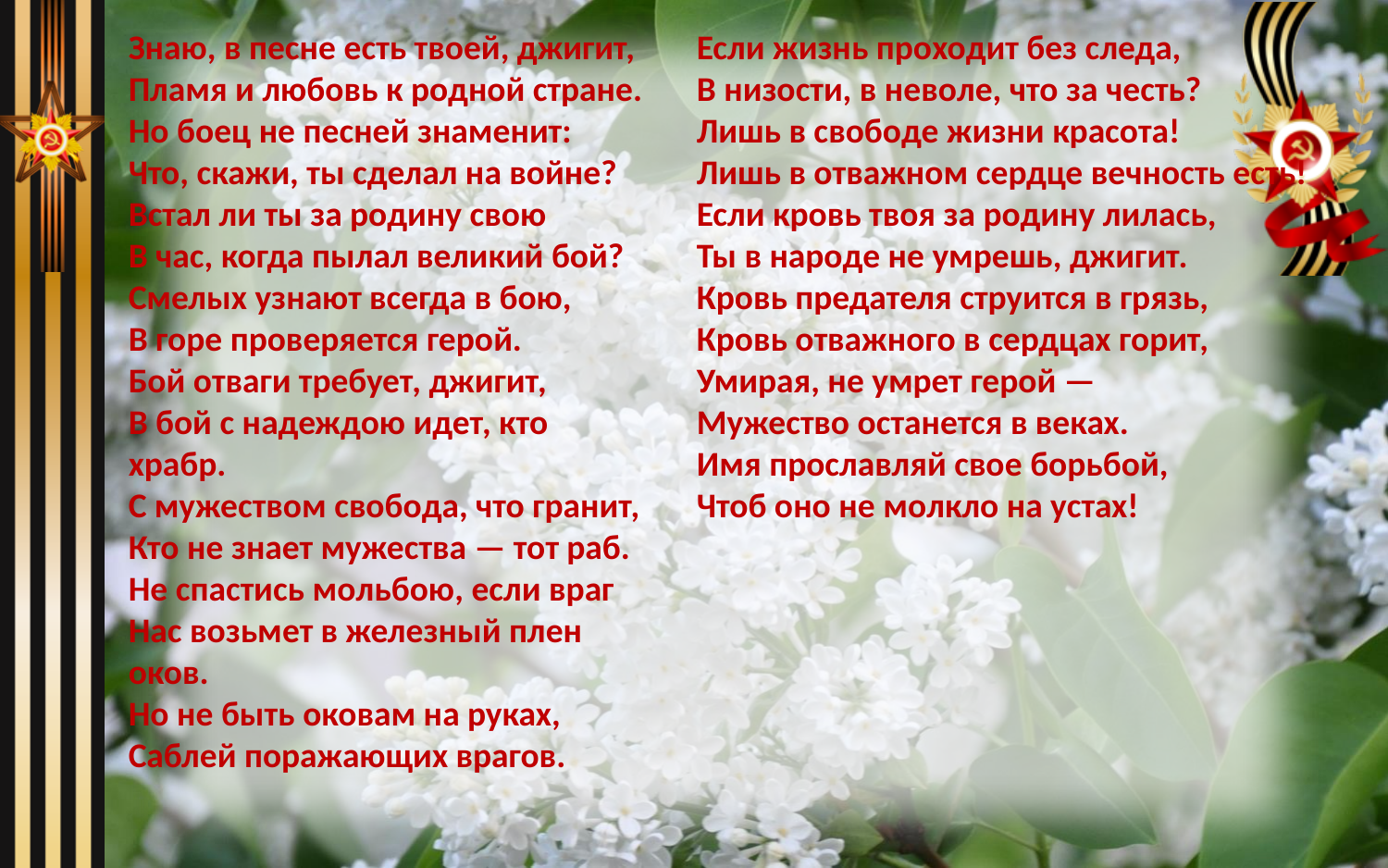

Знаю, в песне есть твоей, джигит,
Пламя и любовь к родной стране.
Но боец не песней знаменит:
Что, скажи, ты сделал на войне?
Встал ли ты за родину свою
В час, когда пылал великий бой?
Смелых узнают всегда в бою,
В горе проверяется герой.
Бой отваги требует, джигит,
В бой с надеждою идет, кто храбр.
С мужеством свобода, что гранит,
Кто не знает мужества — тот раб.
Не спастись мольбою, если враг
Нас возьмет в железный плен оков.
Но не быть оковам на руках,
Саблей поражающих врагов.
Если жизнь проходит без следа,
В низости, в неволе, что за честь?
Лишь в свободе жизни красота!
Лишь в отважном сердце вечность есть!
Если кровь твоя за родину лилась,
Ты в народе не умрешь, джигит.
Кровь предателя струится в грязь,
Кровь отважного в сердцах горит,
Умирая, не умрет герой —
Мужество останется в веках.
Имя прославляй свое борьбой,
Чтоб оно не молкло на устах!